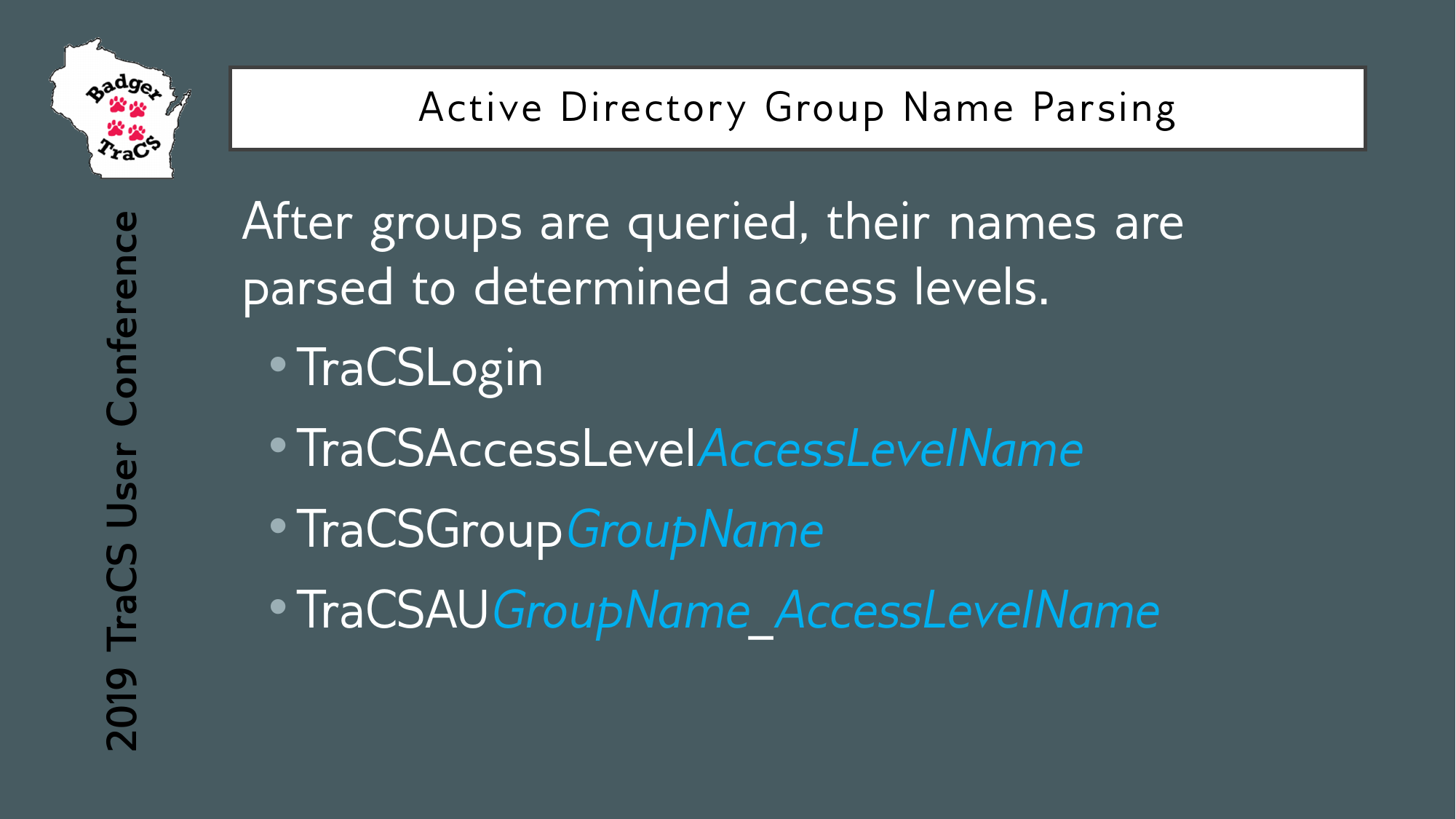

Active Directory Group Name Parsing
After groups are queried, their names are parsed to determined access levels.
TraCSLogin
TraCSAccessLevelAccessLevelName
TraCSGroupGroupName
TraCSAUGroupName_AccessLevelName